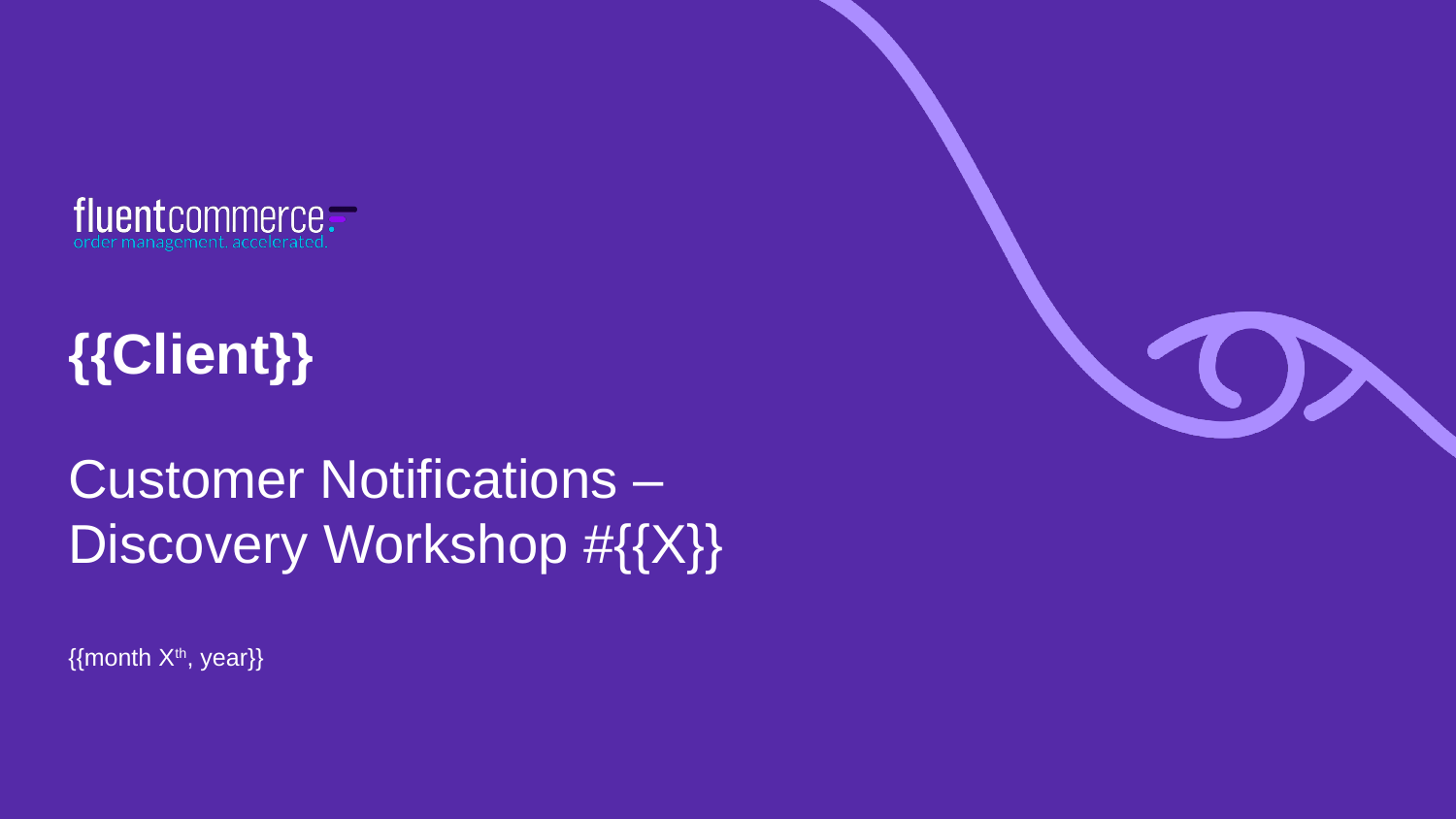

{{Client}}
Customer Notifications –
Discovery Workshop #{{X}}
{{month Xth, year}}